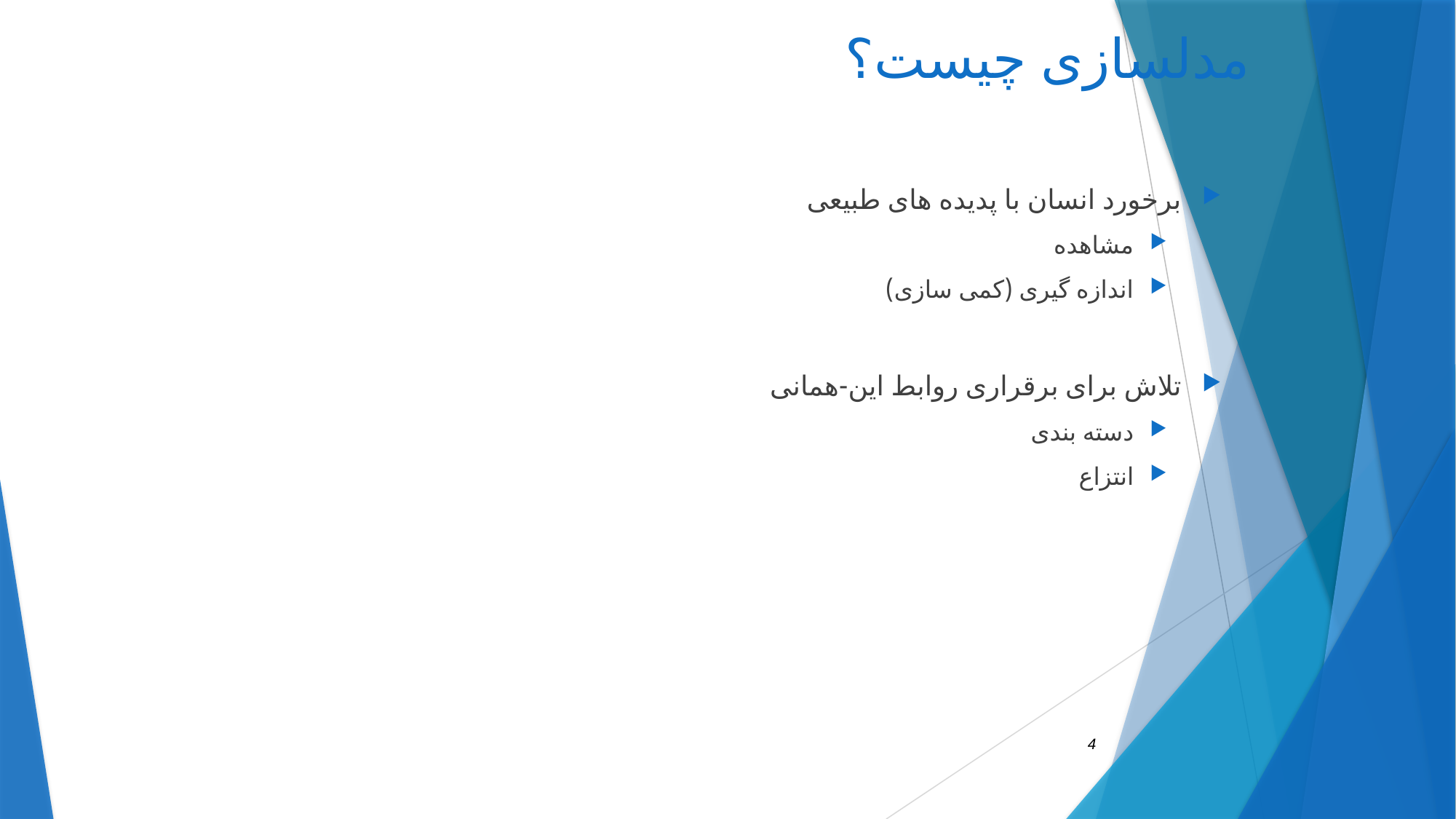

# مدلسازی چیست؟
برخورد انسان با پدیده های طبیعی
مشاهده
اندازه گیری (کمی سازی)

تلاش برای برقراری روابط این-همانی
دسته بندی
انتزاع
4